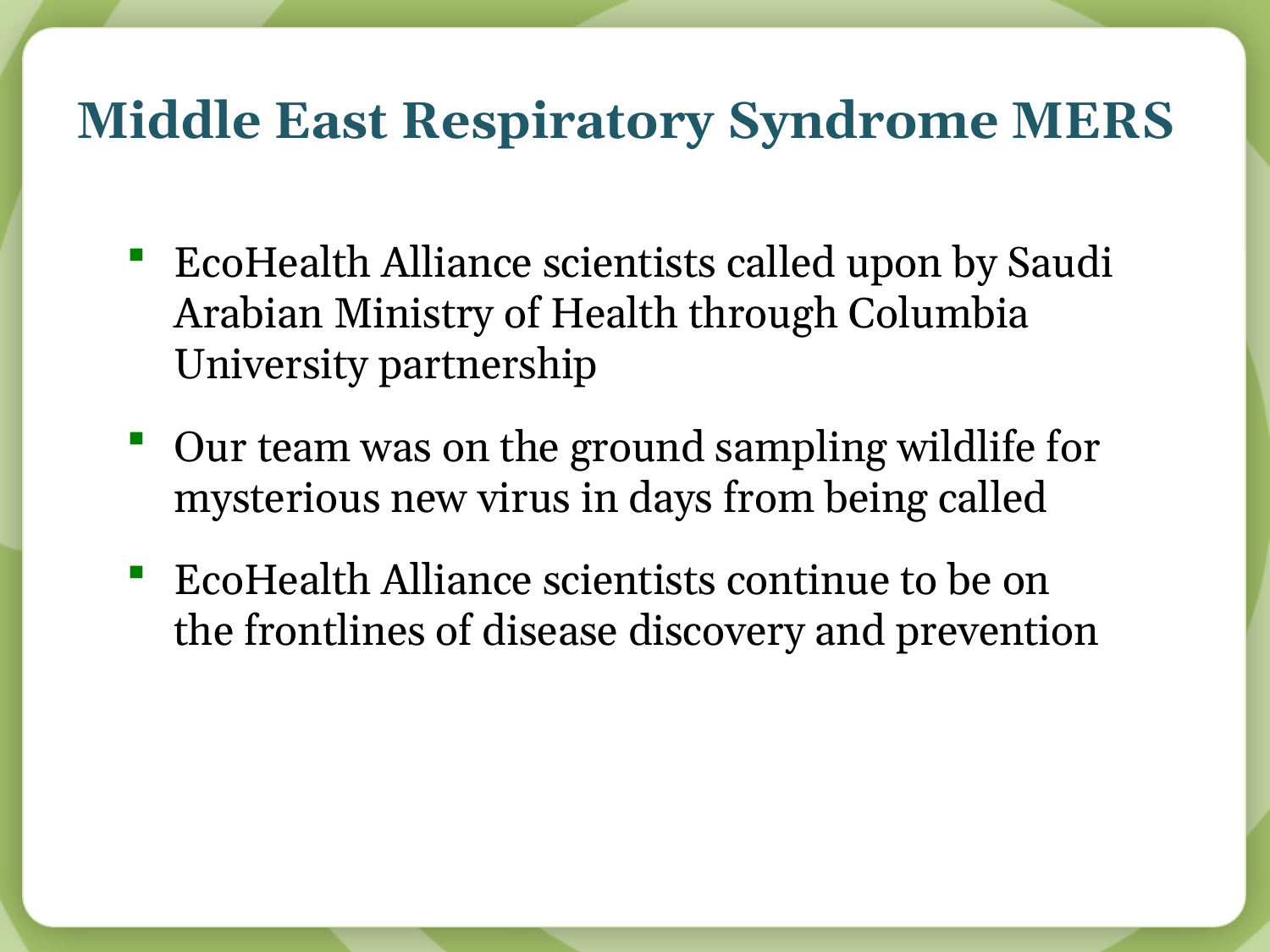

Middle East Respiratory Syndrome MERS
EcoHealth Alliance scientists called upon by Saudi Arabian Ministry of Health through Columbia University partnership
Our team was on the ground sampling wildlife for mysterious new virus in days from being called
EcoHealth Alliance scientists continue to be on the frontlines of disease discovery and prevention